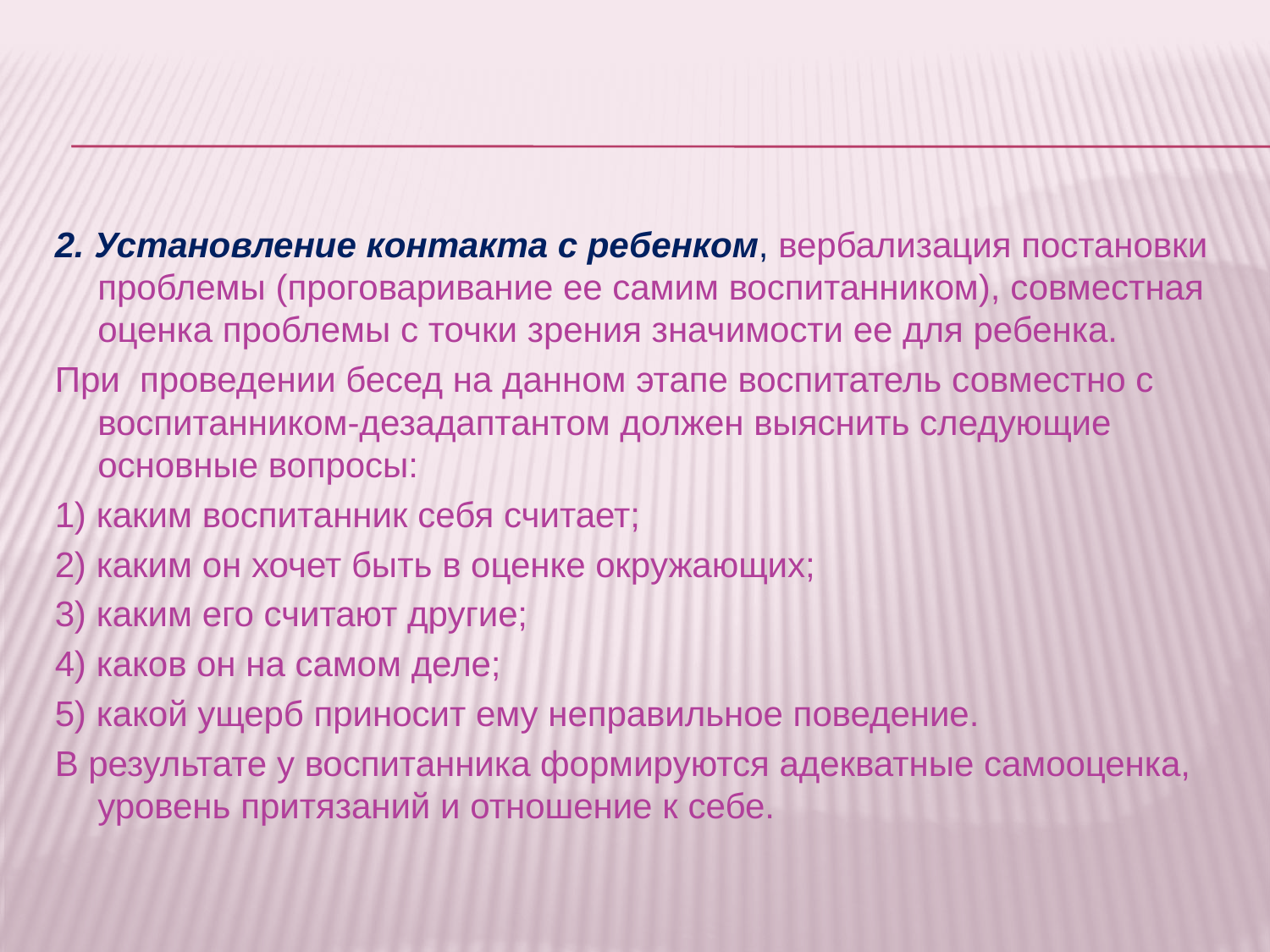

2. Установление контакта с ребенком, вербализация постановки проблемы (проговаривание ее самим воспитанником), совместная оценка проблемы с точки зрения значимости ее для ребенка.
При  проведении бесед на данном этапе воспитатель совместно с воспитанником-дезадаптантом должен выяснить следующие основные вопросы:
1) каким воспитанник себя считает;
2) каким он хочет быть в оценке окружающих;
3) каким его считают другие;
4) каков он на самом деле;
5) какой ущерб приносит ему неправильное поведение.
В результате у воспитанника формируются адекватные самооценка, уровень притязаний и отношение к себе.